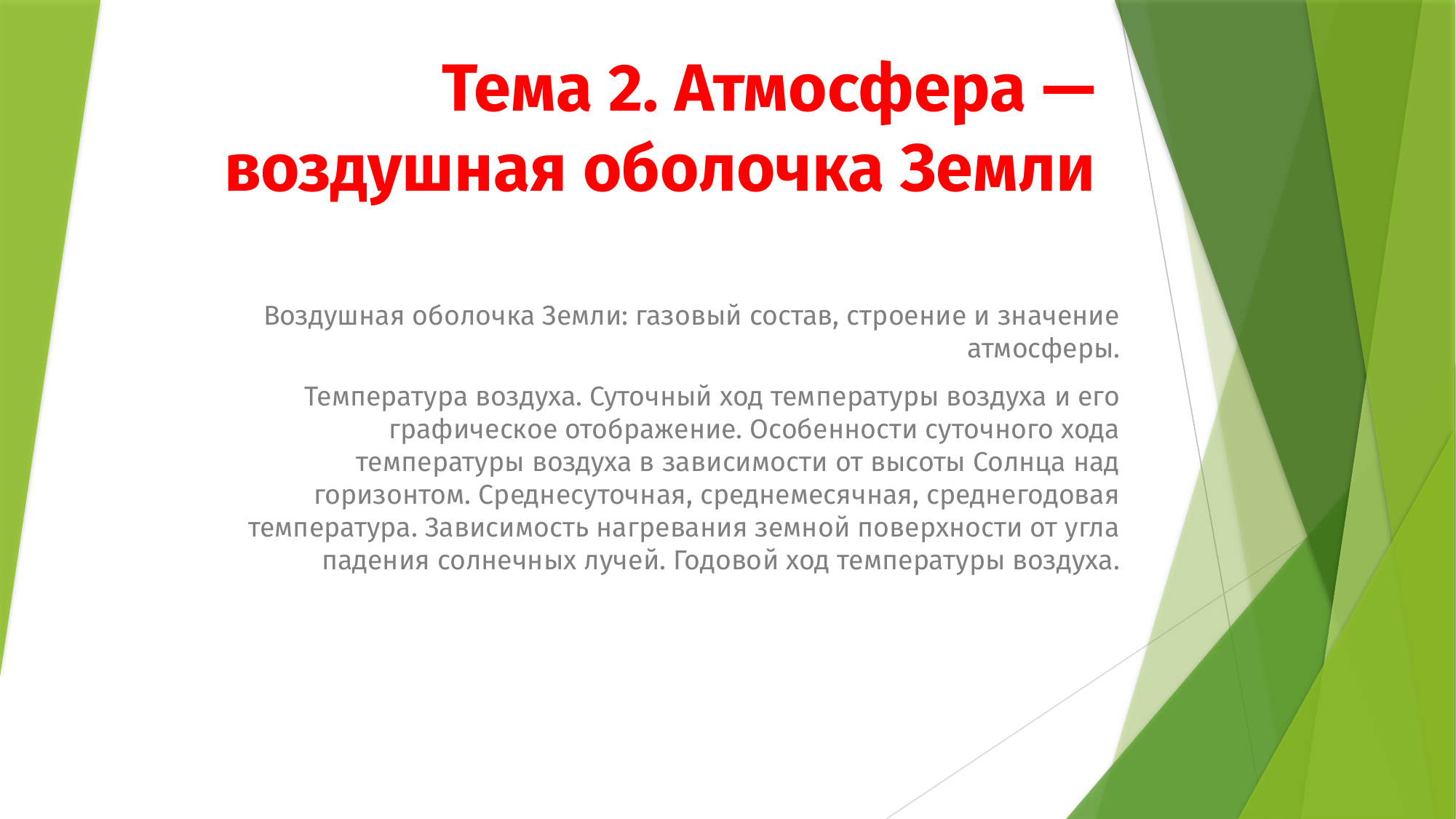

# Тема 2. Атмосфера — воздушная оболочка Земли
Воздушная оболочка Земли: газовый состав, строение и значение атмосферы.
Температура воздуха. Суточный ход температуры воздуха и его графическое отображение. Особенности суточного хода температуры воздуха в зависимости от высоты Солнца над горизонтом. Среднесуточная, среднемесячная, среднегодовая температура. Зависимость нагревания земной поверхности от угла падения солнечных лучей. Годовой ход температуры воздуха.